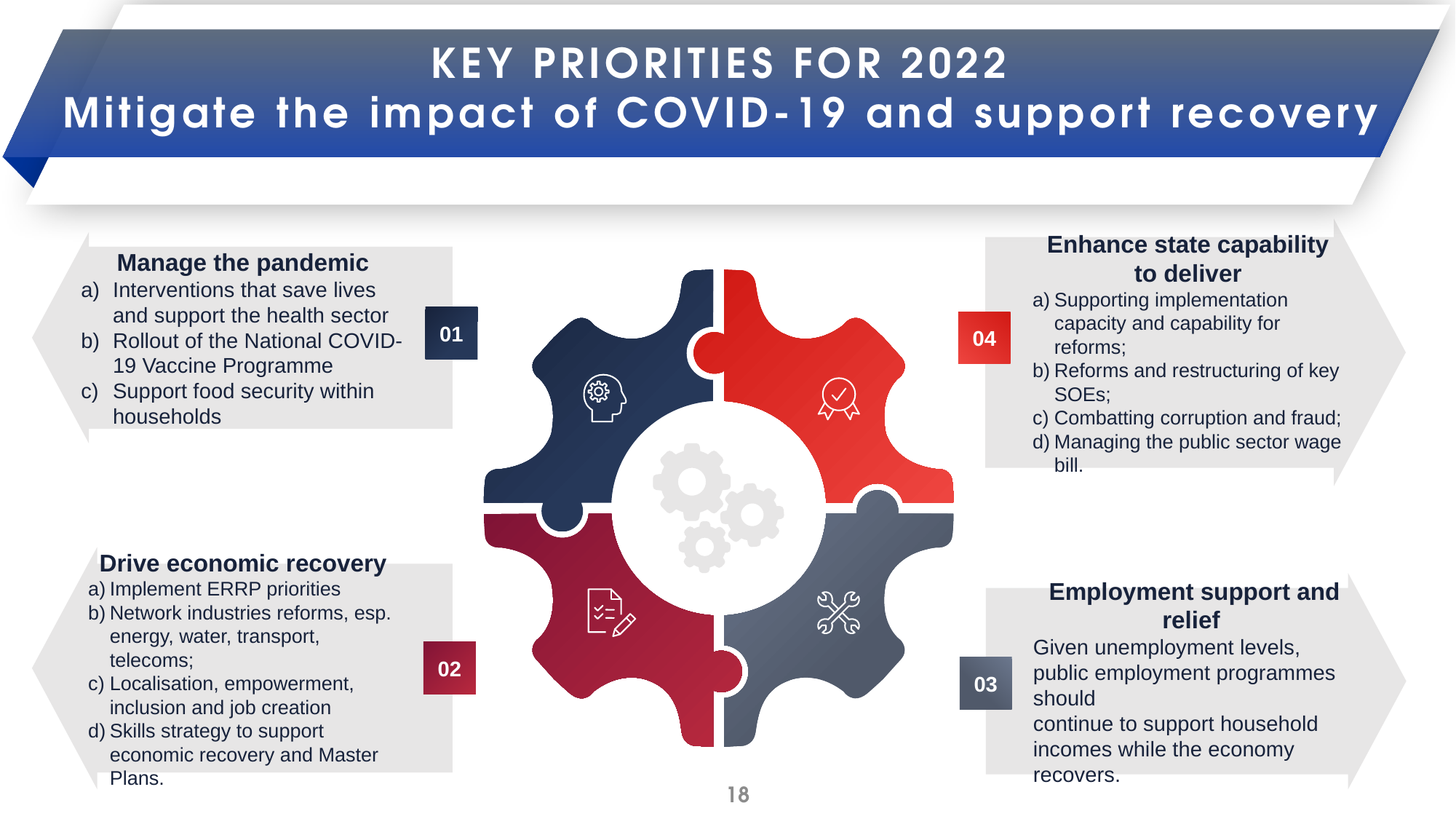

KEY PRIORITIES FOR 2022
Mitigate the impact of COVID-19 and support recovery

Enhance state capability to deliver
Supporting implementation capacity and capability for reforms;
Reforms and restructuring of key SOEs;
Combatting corruption and fraud;
Managing the public sector wage bill.
04
Manage the pandemic
Interventions that save lives and support the health sector
Rollout of the National COVID-19 Vaccine Programme
Support food security within households
01

Drive economic recovery
Implement ERRP priorities
Network industries reforms, esp. energy, water, transport, telecoms;
Localisation, empowerment, inclusion and job creation
Skills strategy to support economic recovery and Master Plans.
02
Employment support and relief
Given unemployment levels, public employment programmes should
continue to support household incomes while the economy recovers.
03

18
18